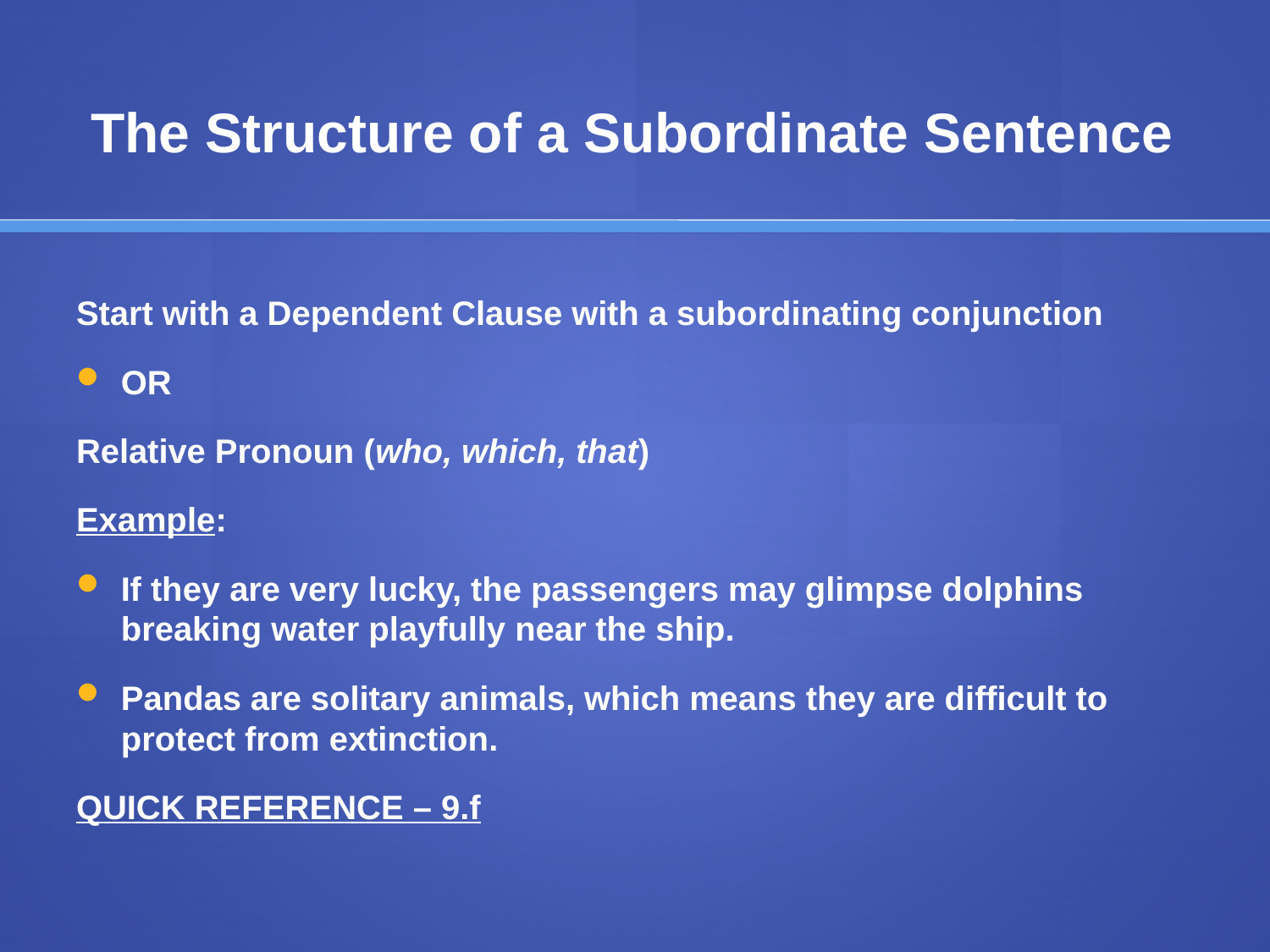

# The Structure of a Subordinate Sentence
Start with a Dependent Clause with a subordinating conjunction
OR
Relative Pronoun (who, which, that)
Example:
If they are very lucky, the passengers may glimpse dolphins breaking water playfully near the ship.
Pandas are solitary animals, which means they are difficult to protect from extinction.
QUICK REFERENCE – 9.f